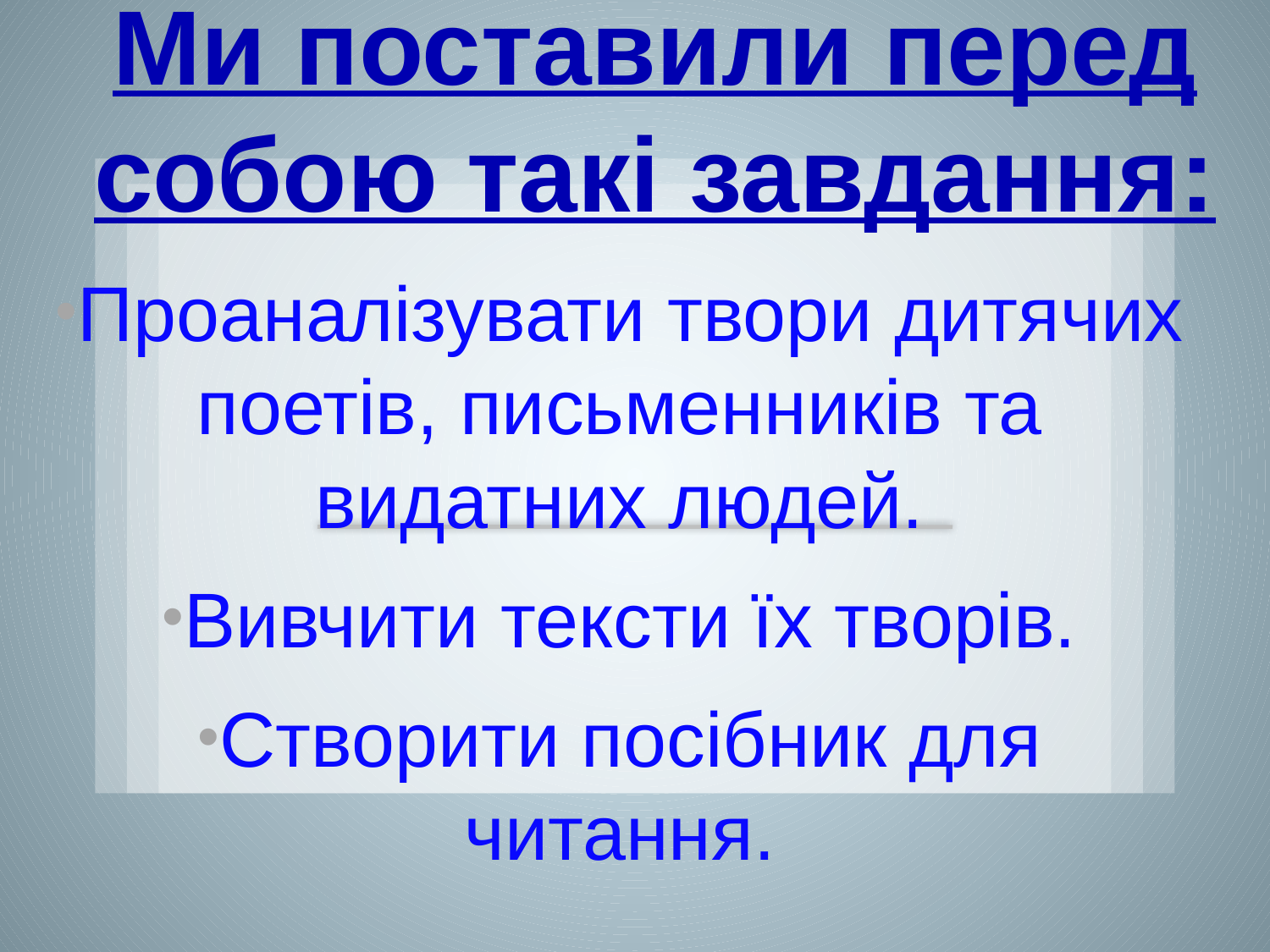

# Ми поставили перед собою такі завдання:
Проаналізувати твори дитячих поетів, письменників та видатних людей.
Вивчити тексти їх творів.
Створити посібник для читання.